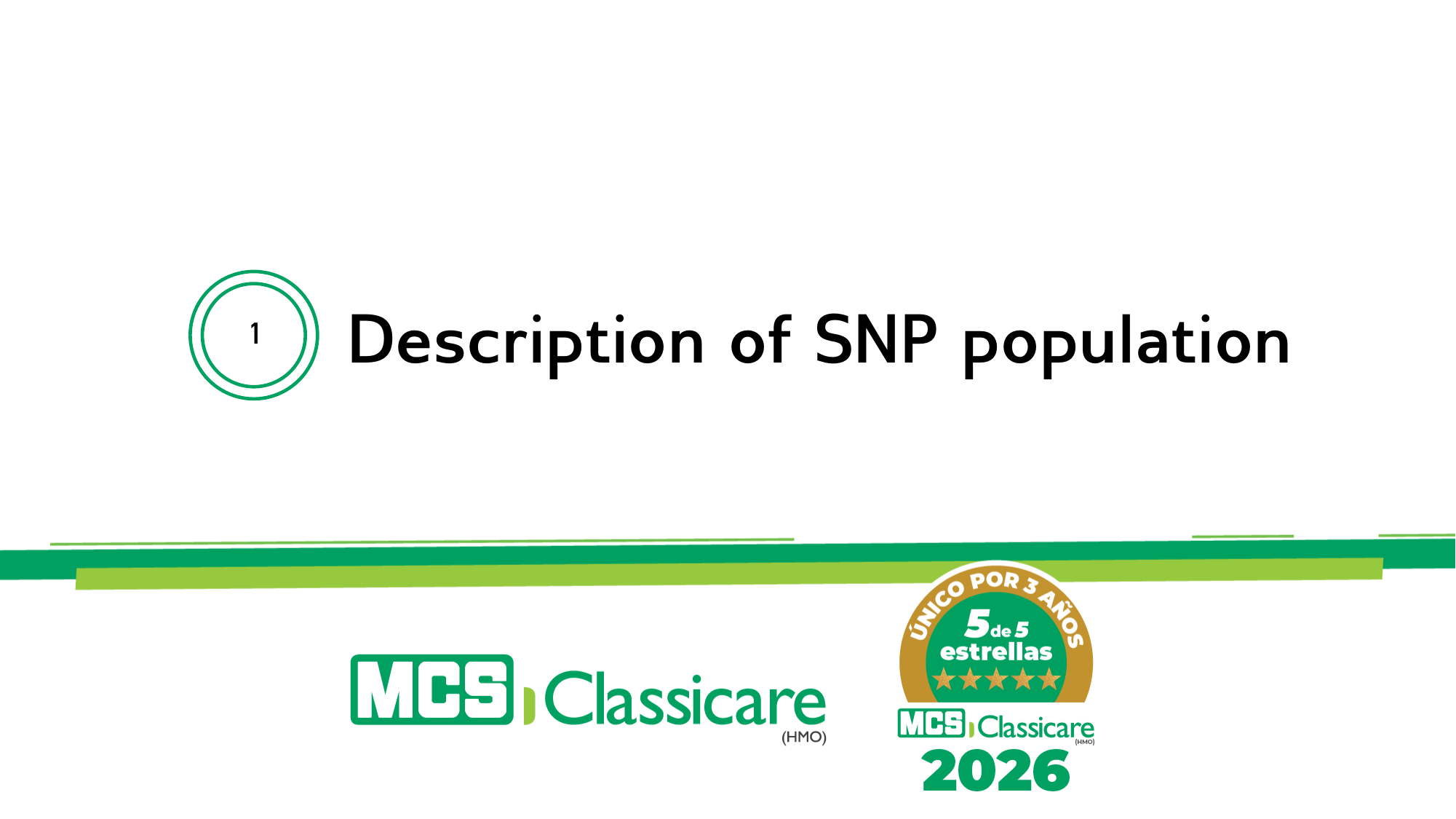

Description of SNP population

Description of SNP population
1